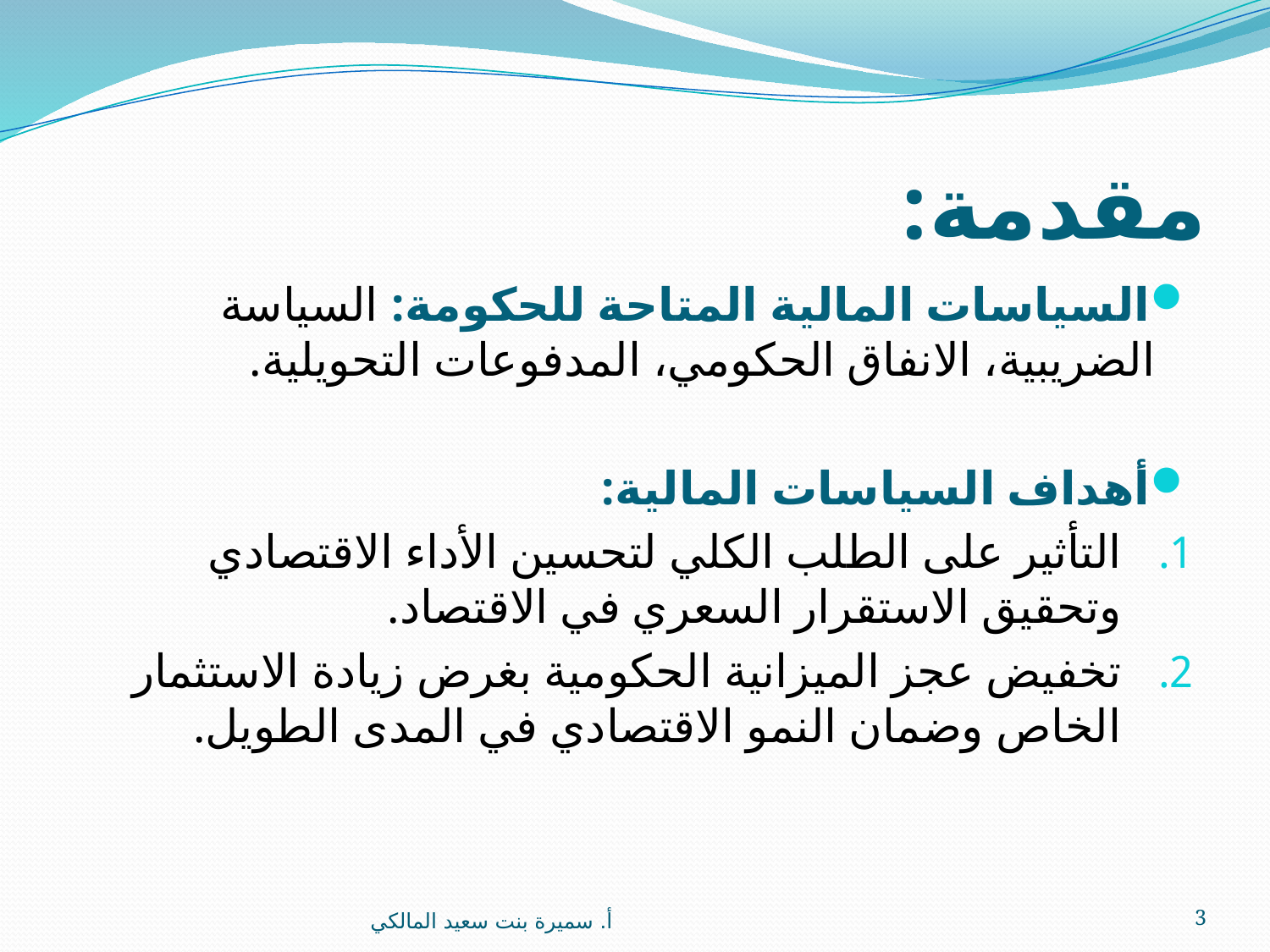

# مقدمة:
السياسات المالية المتاحة للحكومة: السياسة الضريبية، الانفاق الحكومي، المدفوعات التحويلية.

أهداف السياسات المالية:
التأثير على الطلب الكلي لتحسين الأداء الاقتصادي وتحقيق الاستقرار السعري في الاقتصاد.
تخفيض عجز الميزانية الحكومية بغرض زيادة الاستثمار الخاص وضمان النمو الاقتصادي في المدى الطويل.
أ. سميرة بنت سعيد المالكي
3